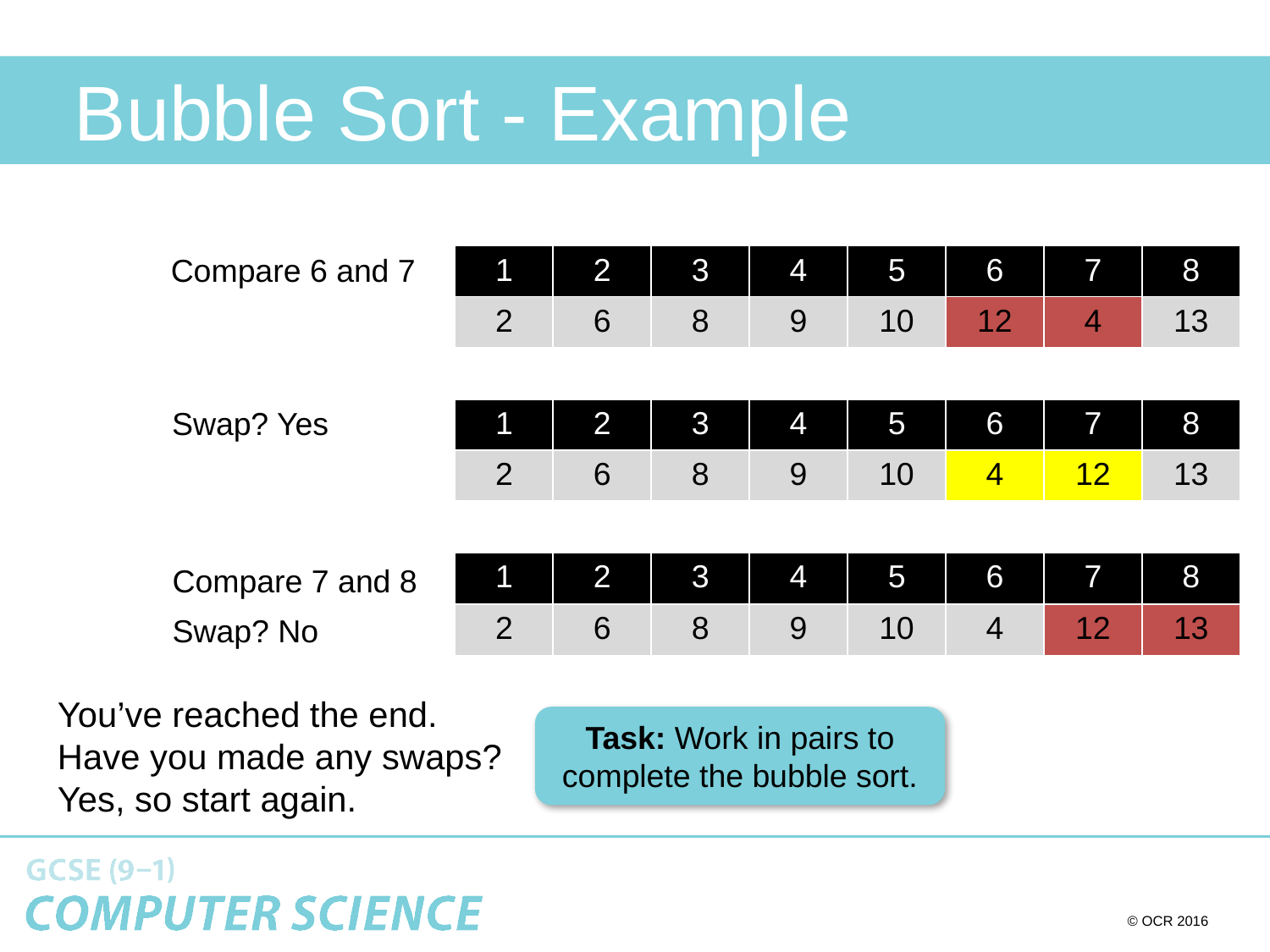

# Bubble Sort - Example
Compare 6 and 7
| 1 | 2 | 3 | 4 | 5 | 6 | 7 | 8 |
| --- | --- | --- | --- | --- | --- | --- | --- |
| 2 | 6 | 8 | 9 | 10 | 12 | 4 | 13 |
Swap? Yes
| 1 | 2 | 3 | 4 | 5 | 6 | 7 | 8 |
| --- | --- | --- | --- | --- | --- | --- | --- |
| 2 | 6 | 8 | 9 | 10 | 4 | 12 | 13 |
| 1 | 2 | 3 | 4 | 5 | 6 | 7 | 8 |
| --- | --- | --- | --- | --- | --- | --- | --- |
| 2 | 6 | 8 | 9 | 10 | 4 | 12 | 13 |
Compare 7 and 8
Swap? No
You’ve reached the end.
Have you made any swaps?
Yes, so start again.
Task: Work in pairs to complete the bubble sort.